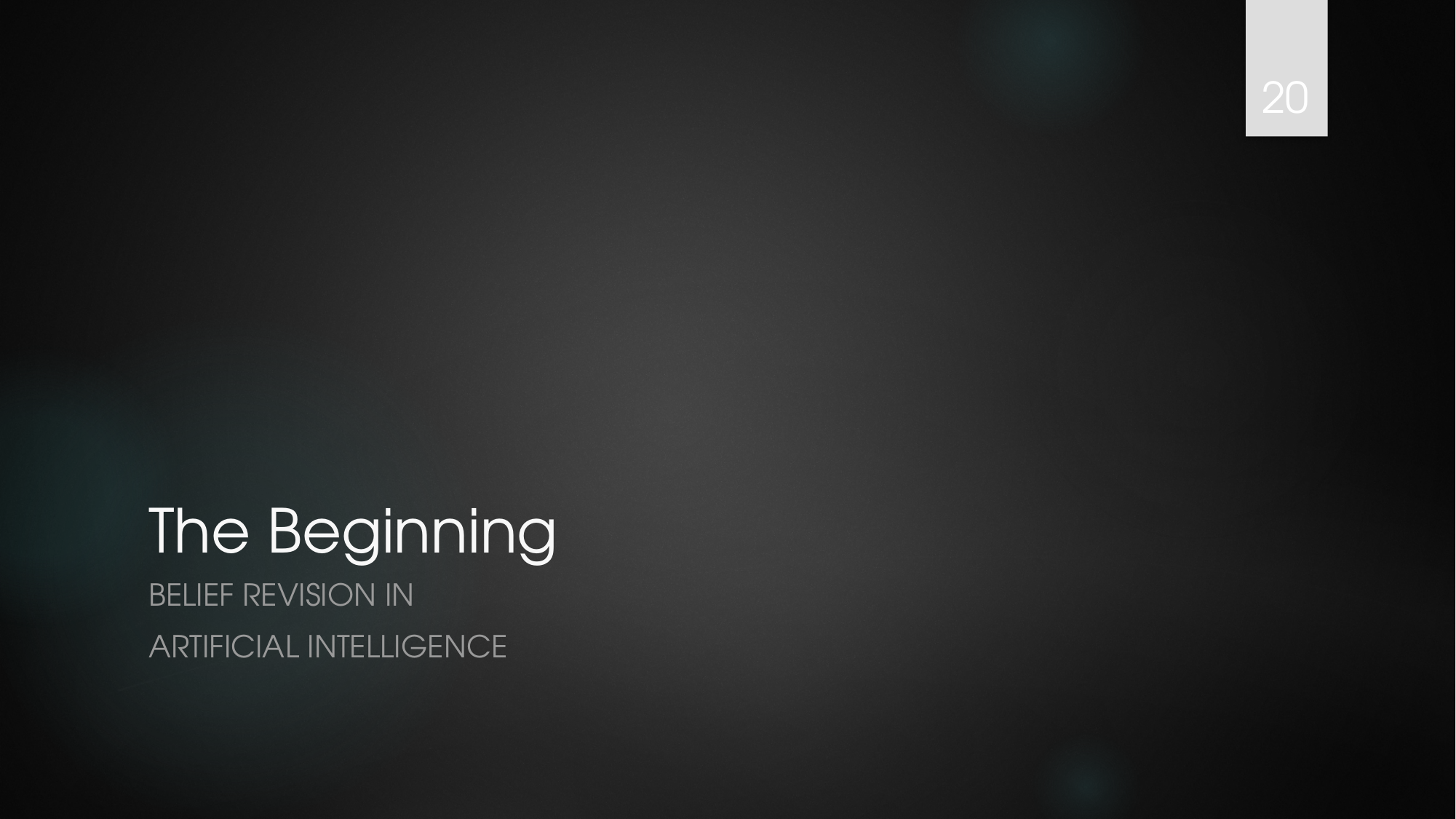

20
# The Beginning
Belief Revision in
Artificial Intelligence